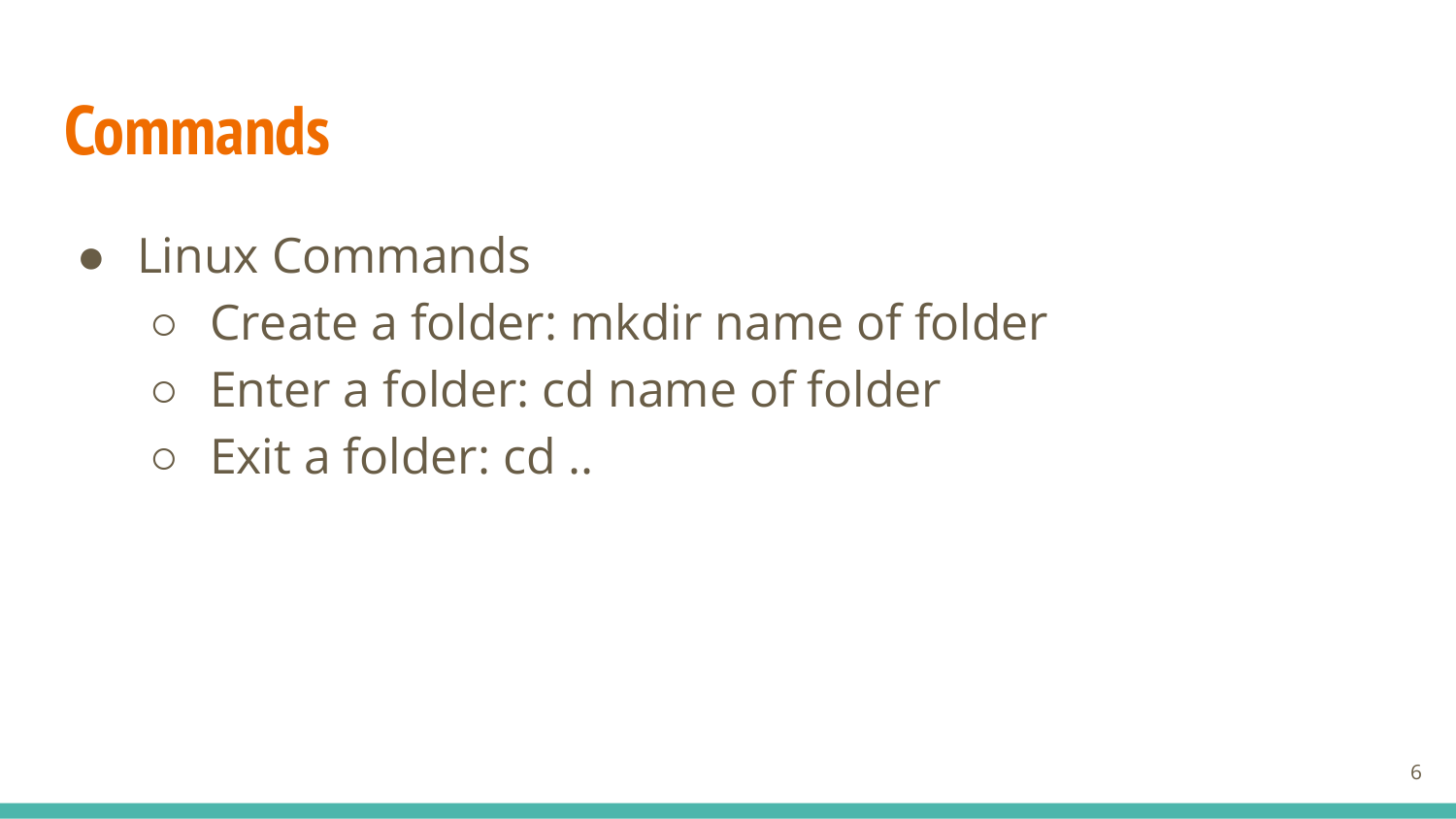

# Commands
Linux Commands
Create a folder: mkdir name of folder
Enter a folder: cd name of folder
Exit a folder: cd ..
6